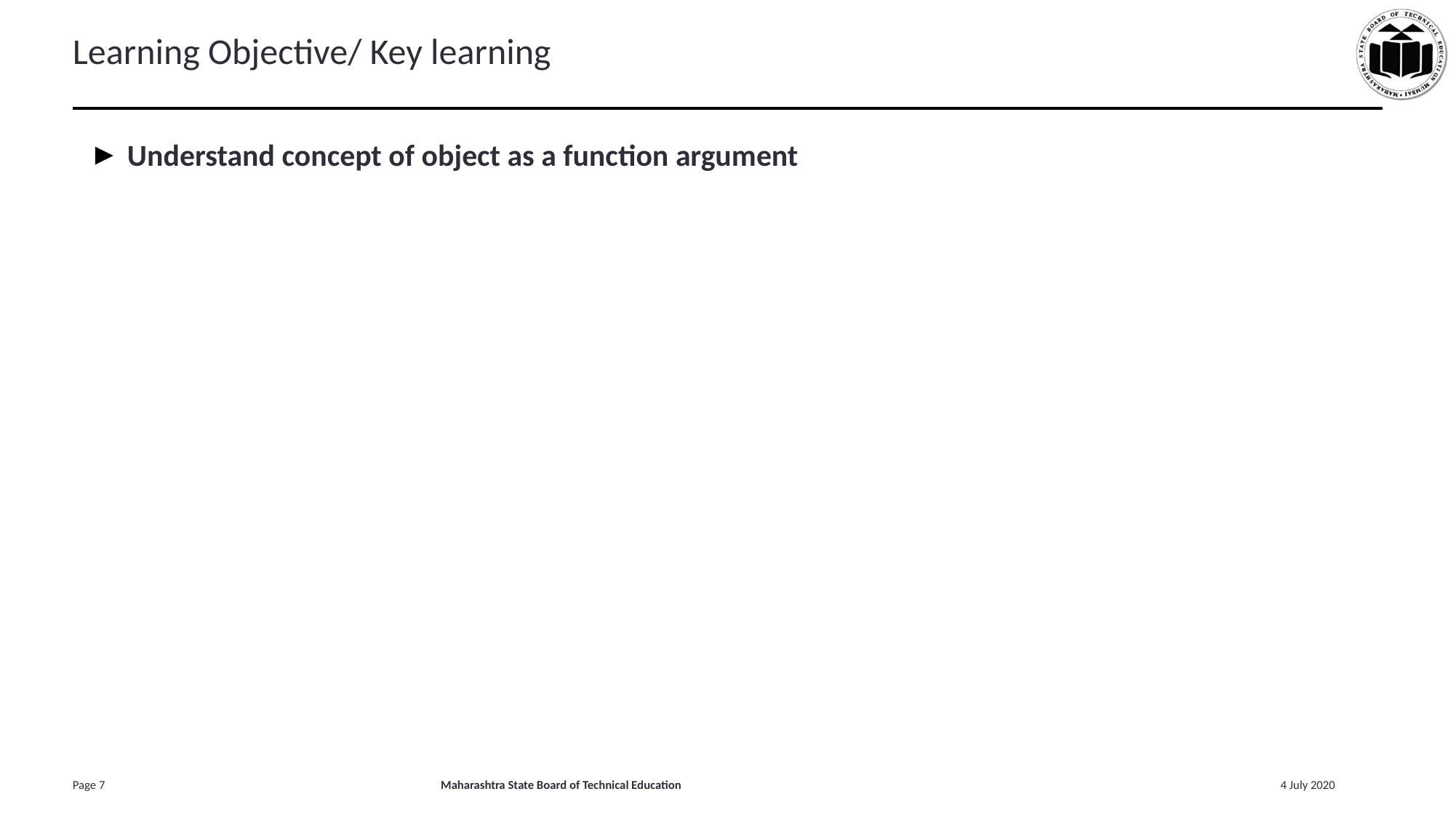

# Learning Objective/ Key learning
Understand concept of object as a function argument